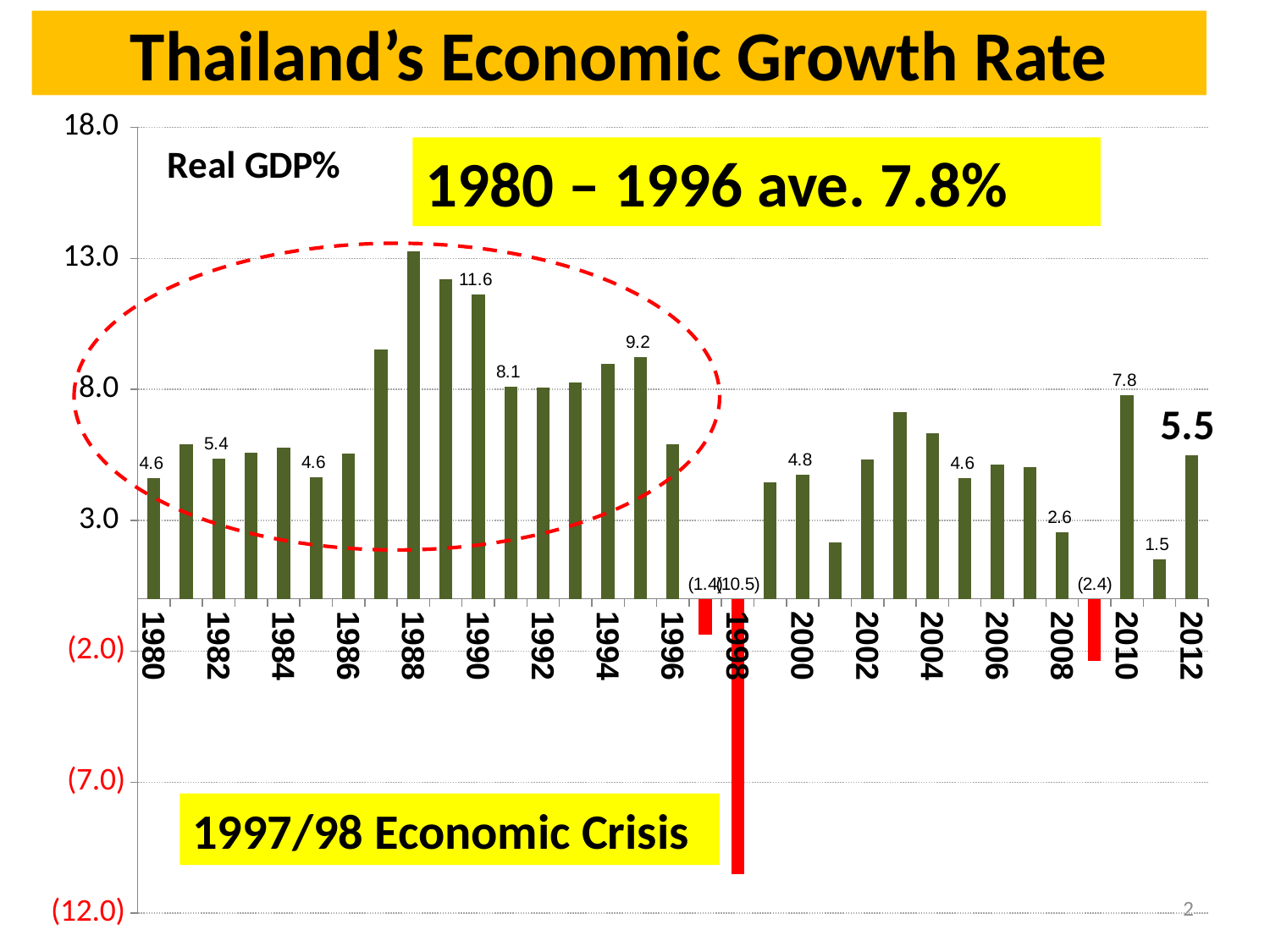

Thailand’s Economic Growth Rate

### Chart: Real GDP%

| Category | GDP% |
|---|---|
| 1980 | 4.601 |
| 1981 | 5.91 |
| 1982 | 5.352999999999996 |
| 1983 | 5.581 |
| 1984 | 5.76 |
| 1985 | 4.642999999999996 |
| 1986 | 5.534 |
| 1987 | 9.519 |
| 1988 | 13.288 |
| 1989 | 12.194 |
| 1990 | 11.623000000000001 |
| 1991 | 8.112 |
| 1992 | 8.083 |
| 1993 | 8.251000000000001 |
| 1994 | 8.987 |
| 1995 | 9.237 |
| 1996 | 5.901 |
| 1997 | -1.371 |
| 1998 | -10.51 |
| 1999 | 4.448 |
| 2000 | 4.75 |
| 2001 | 2.167 |
| 2002 | 5.317999999999996 |
| 2003 | 7.13 |
| 2004 | 6.315999999999996 |
| 2005 | 4.602999999999996 |
| 2006 | 5.144999999999996 |
| 2007 | 5.043 |
| 2008 | 2.5559999999999987 |
| 2009 | -2.363 |
| 2010 | 7.782 |
| 2011 | 1.5 |
| 2012 | 5.5 |
1980 – 1996 ave. 7.8%

1997/98 Economic Crisis
2